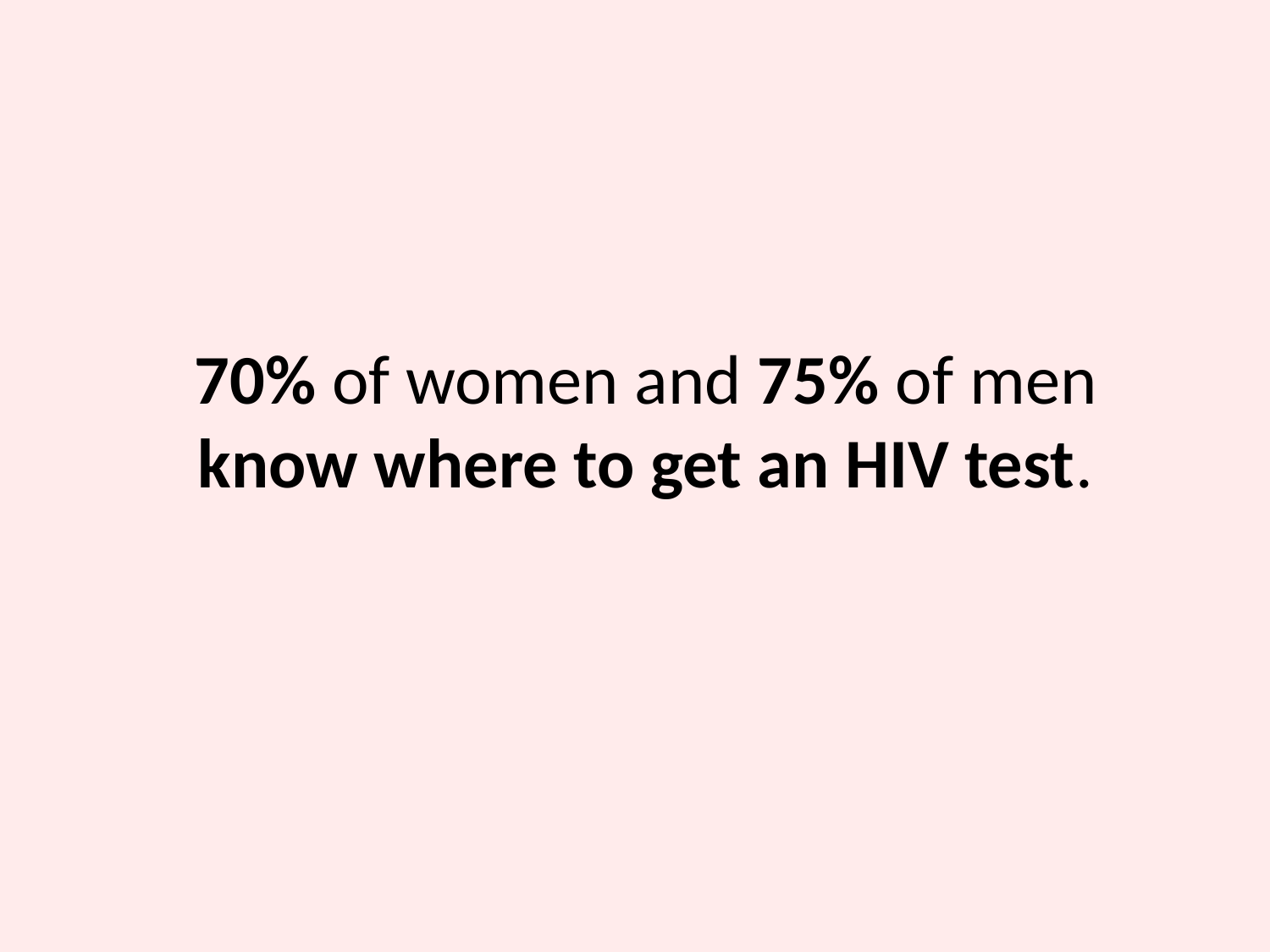

# 70% of women and 75% of men know where to get an HIV test.